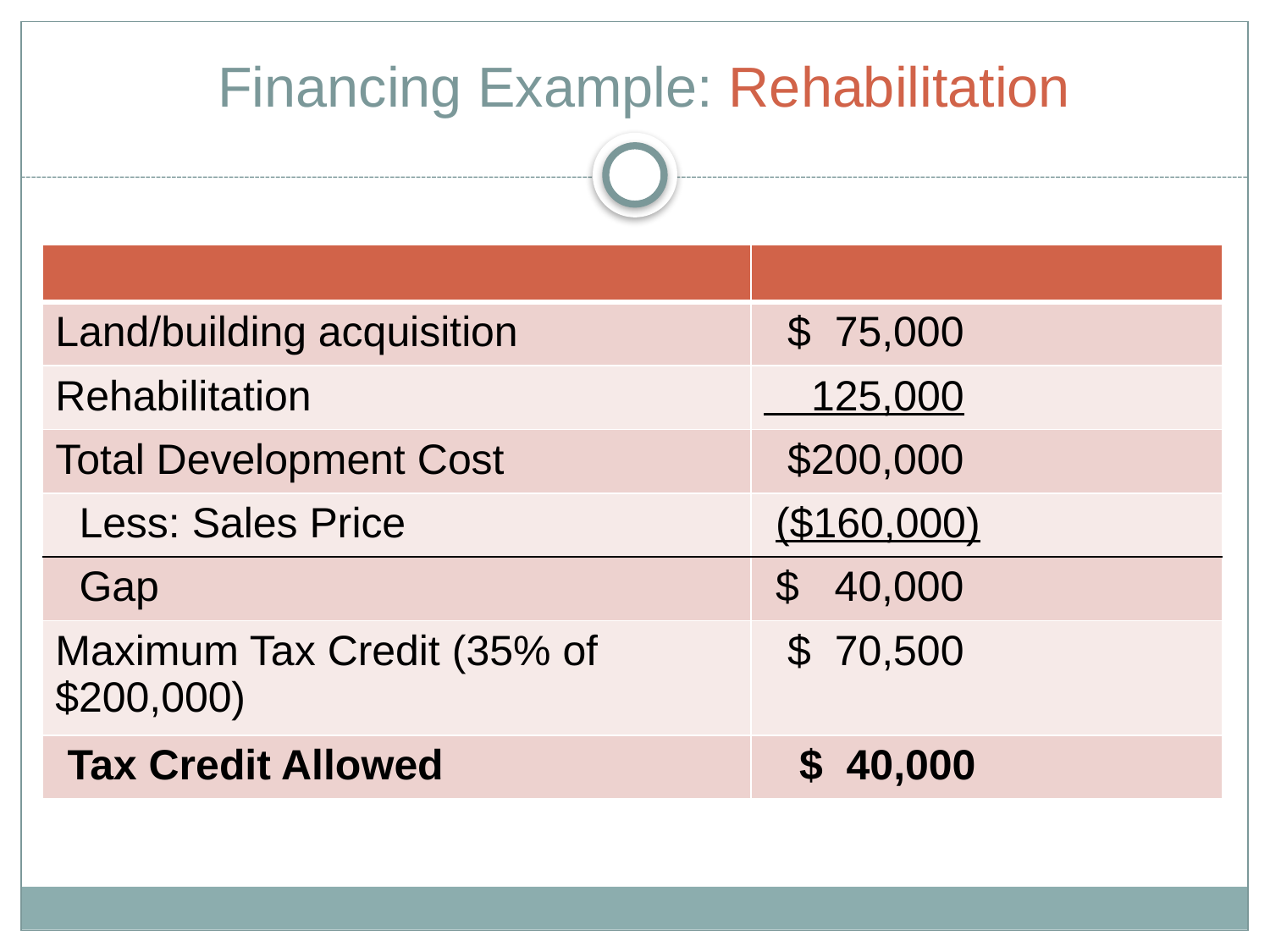

# Financing Example: Rehabilitation
|  |  |
| --- | --- |
| Land/building acquisition | $ 75,000 |
| Rehabilitation | 125,000 |
| Total Development Cost | $200,000 |
| Less: Sales Price | ($160,000) |
| Gap | $ 40,000 |
| Maximum Tax Credit (35% of $200,000) | $ 70,500 |
| Tax Credit Allowed | $ 40,000 |